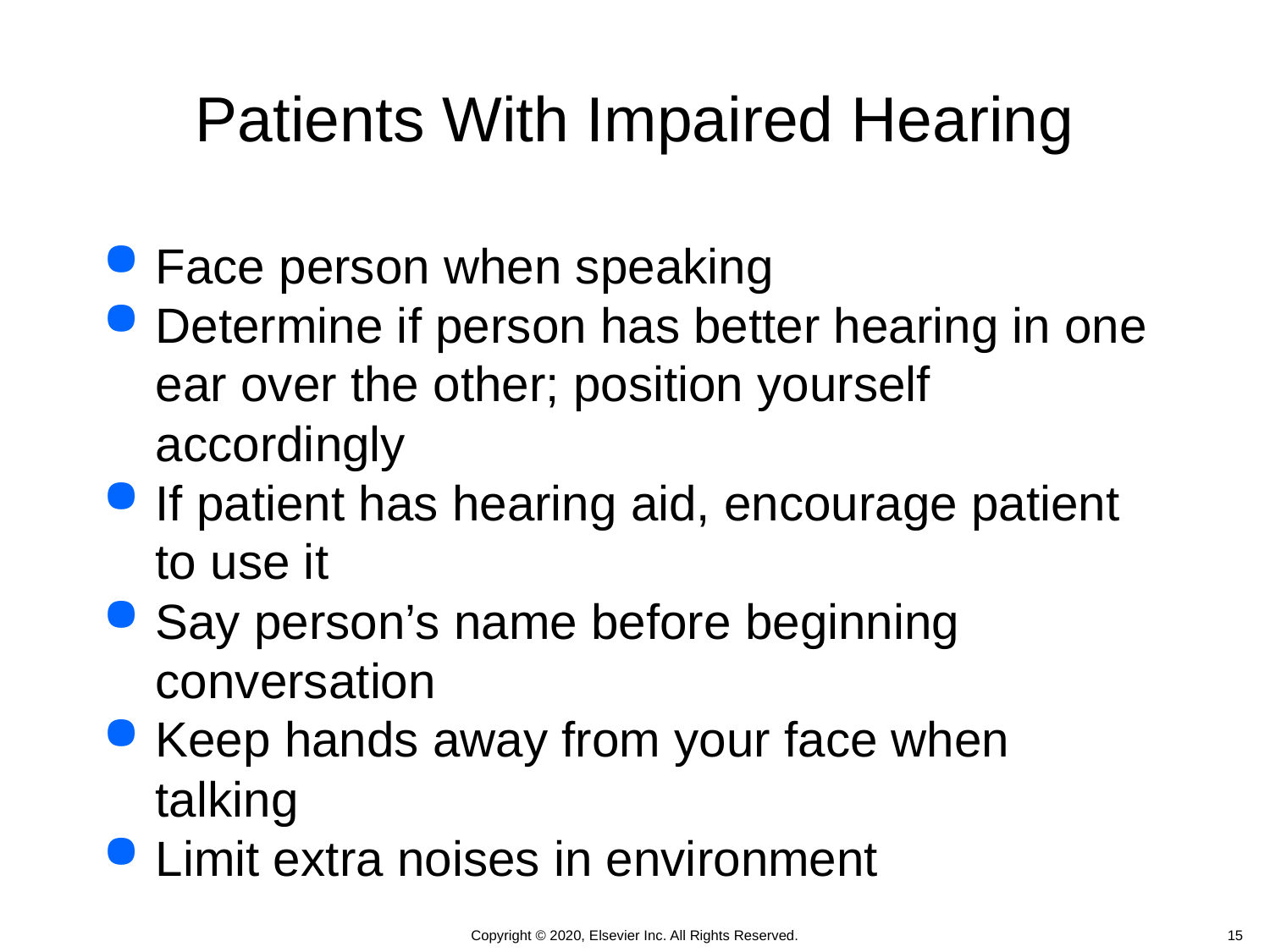

# Patients With Impaired Hearing
Face person when speaking
Determine if person has better hearing in one ear over the other; position yourself accordingly
If patient has hearing aid, encourage patient to use it
Say person’s name before beginning conversation
Keep hands away from your face when talking
Limit extra noises in environment
 15